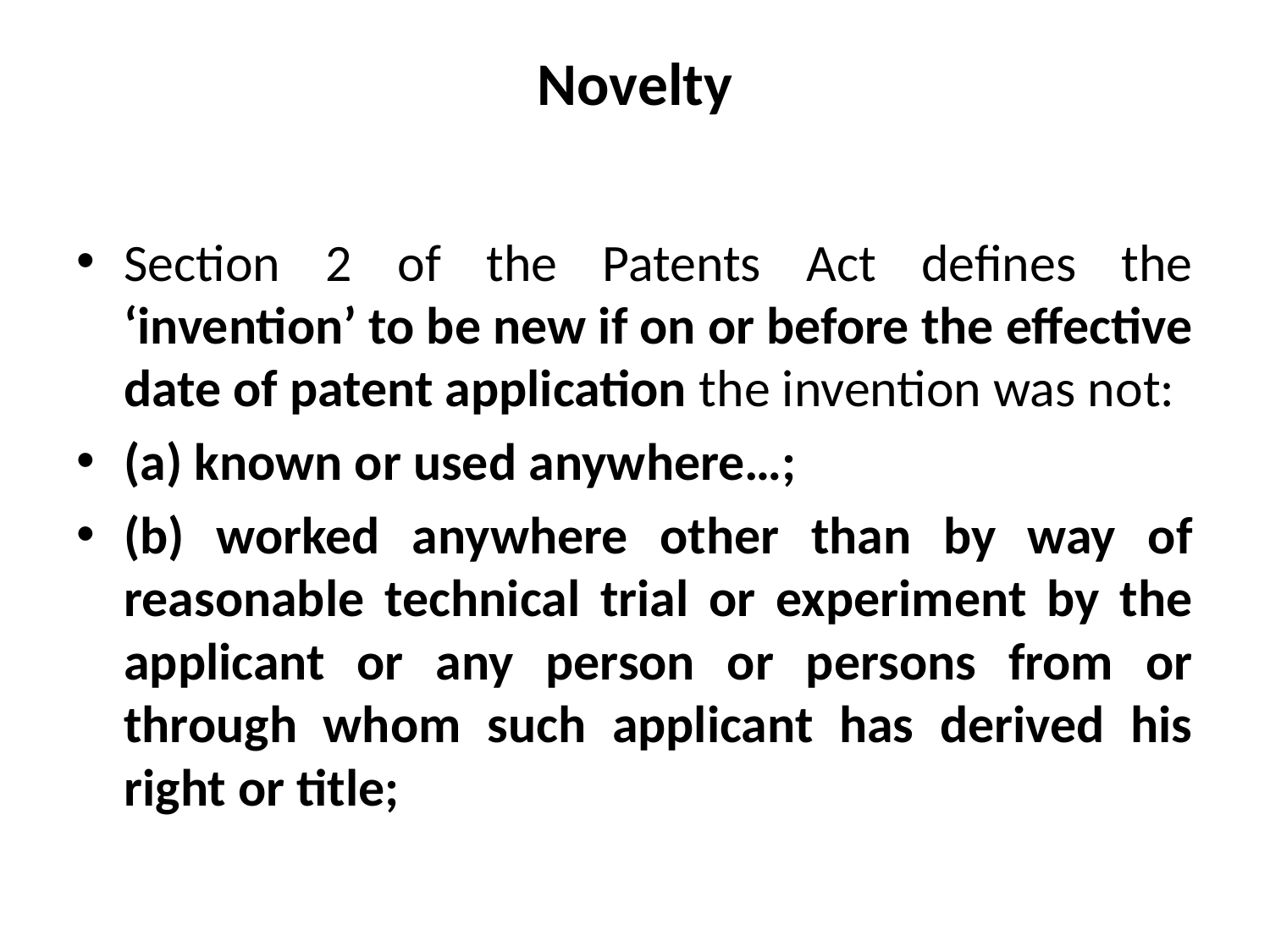

# Novelty
Section 2 of the Patents Act defines the ‘invention’ to be new if on or before the effective date of patent application the invention was not:
(a) known or used anywhere…;
(b) worked anywhere other than by way of reasonable technical trial or experiment by the applicant or any person or persons from or through whom such applicant has derived his right or title;